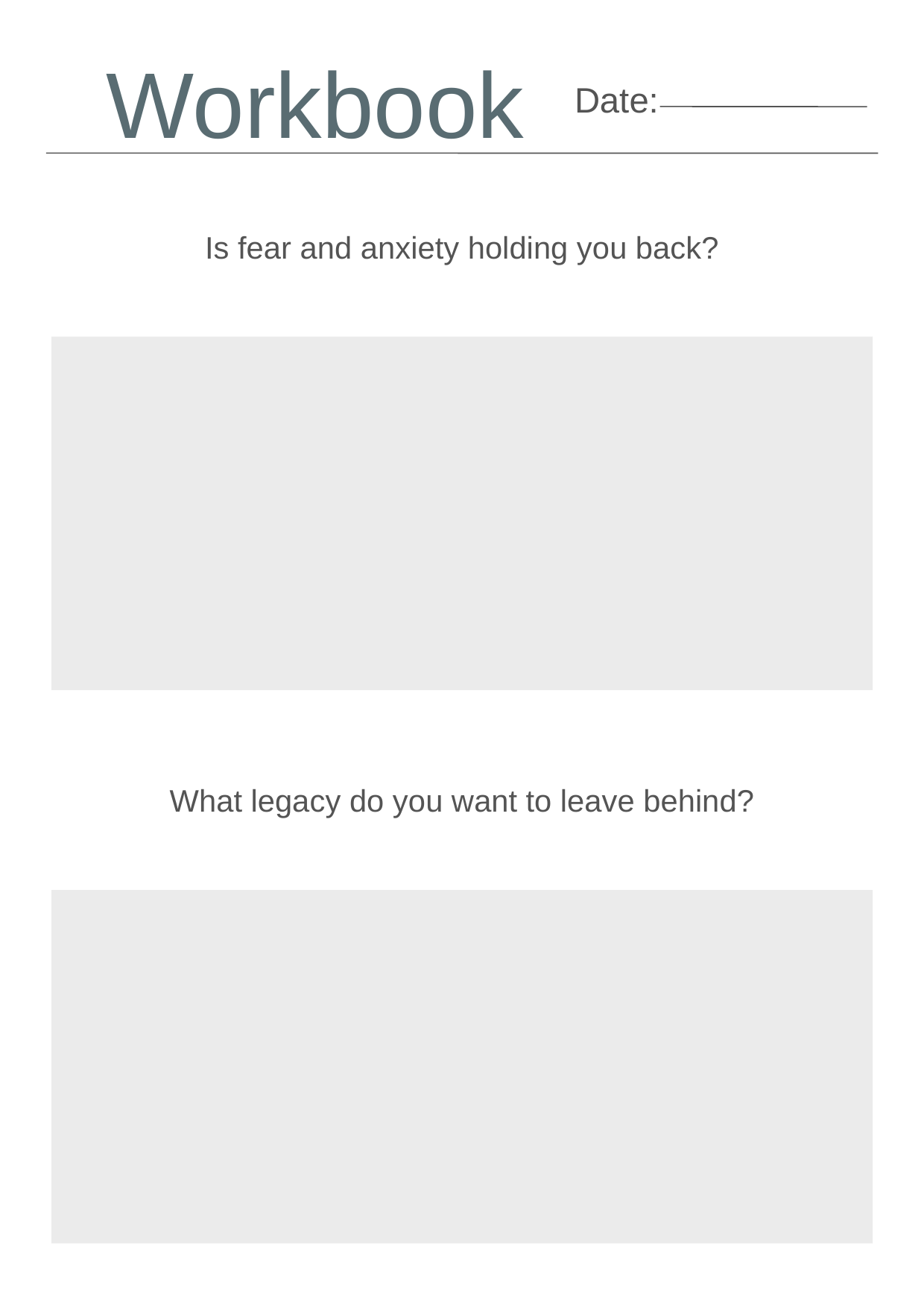

Workbook
Date:

Is fear and anxiety holding you back?

What legacy do you want to leave behind?